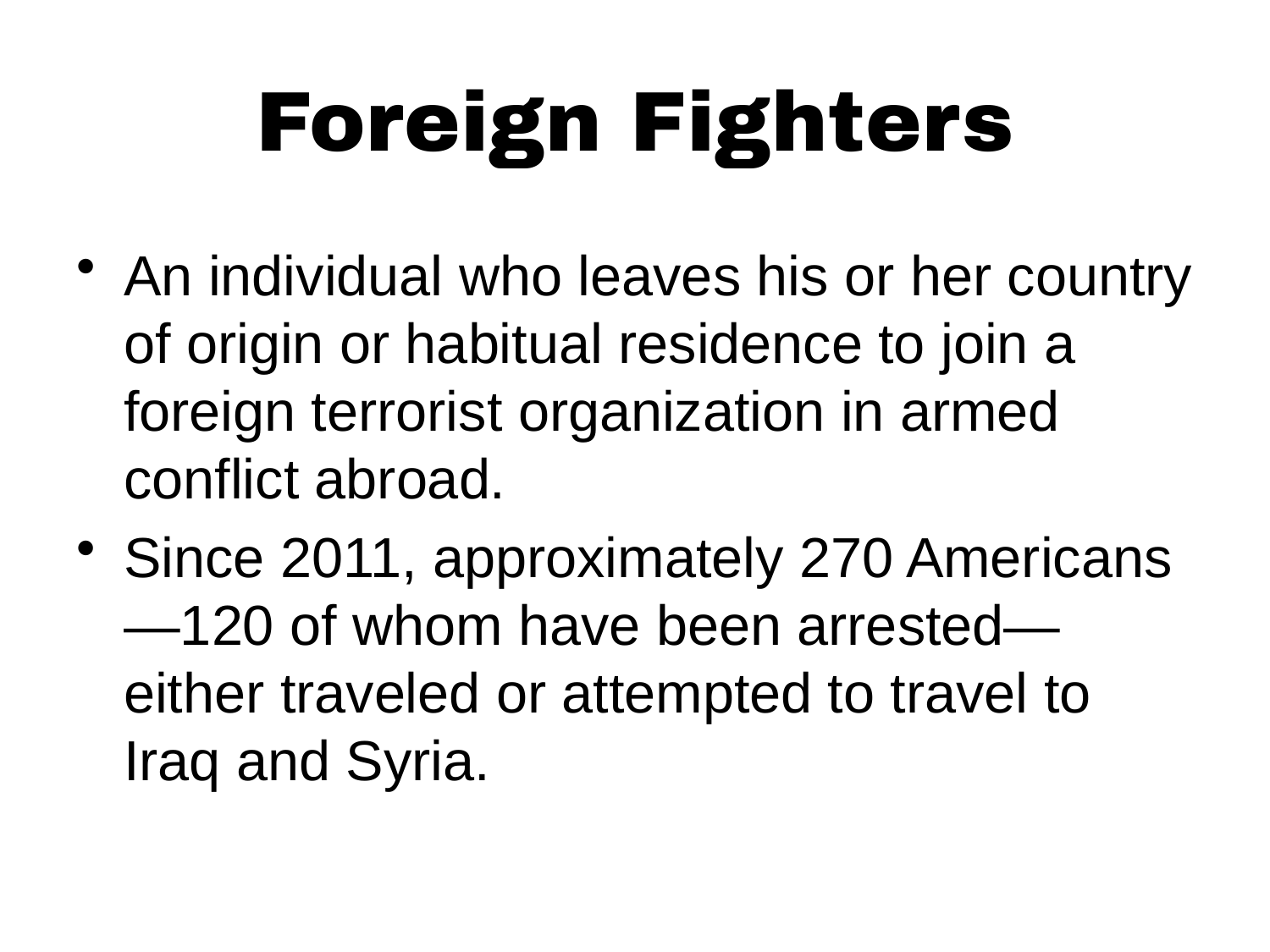

# Foreign Fighters
An individual who leaves his or her country of origin or habitual residence to join a foreign terrorist organization in armed conflict abroad.
Since 2011, approximately 270 Americans—120 of whom have been arrested—either traveled or attempted to travel to Iraq and Syria.